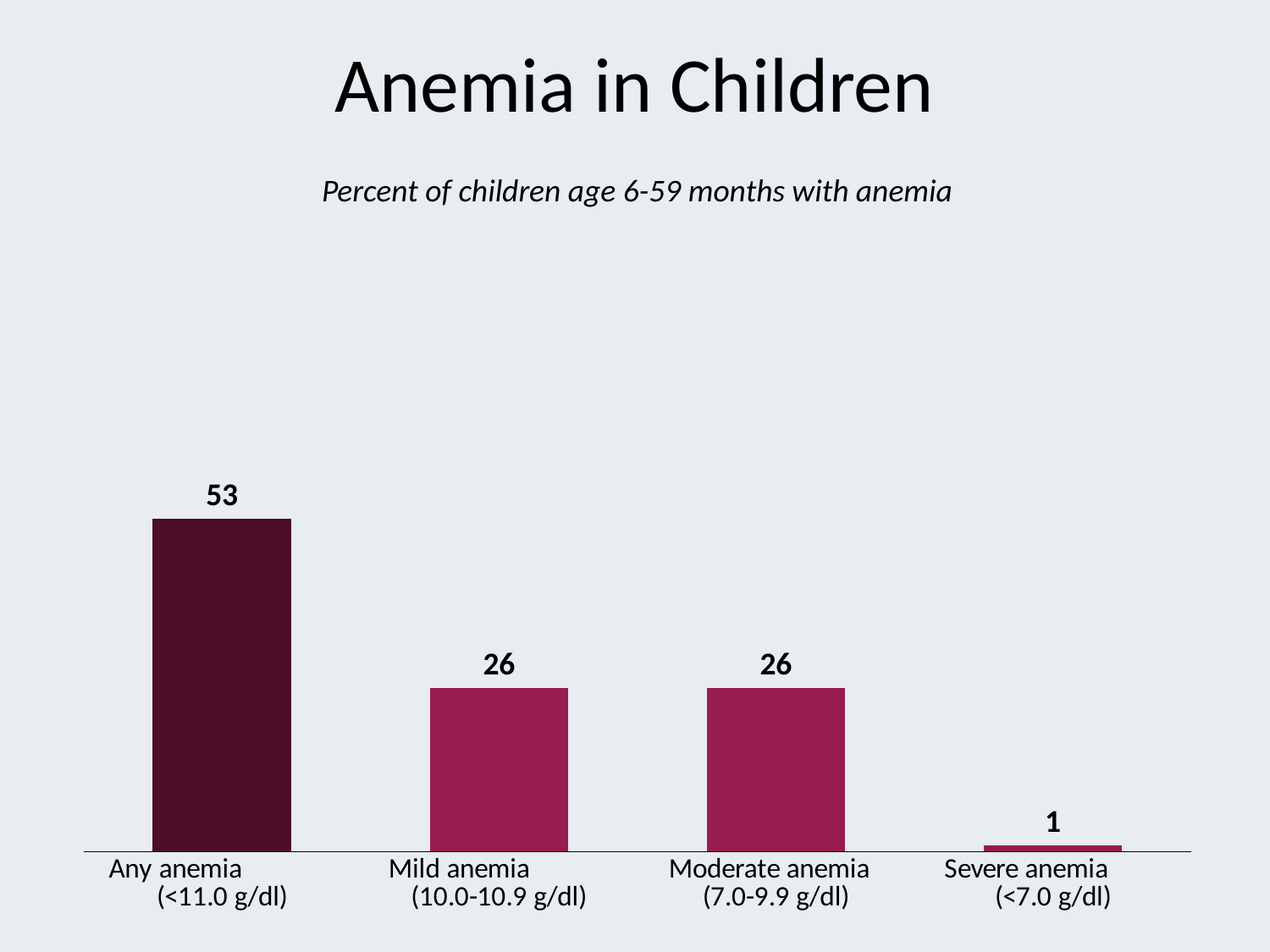

# Anemia in Children
Percent of children age 6-59 months with anemia

### Chart

| Category | Series 1 |
|---|---|
| Any anemia               (<11.0 g/dl) | 53.0 |
| Mild anemia             (10.0-10.9 g/dl) | 26.0 |
| Moderate anemia   (7.0-9.9 g/dl) | 26.0 |
| Severe anemia         (<7.0 g/dl) | 1.0 |